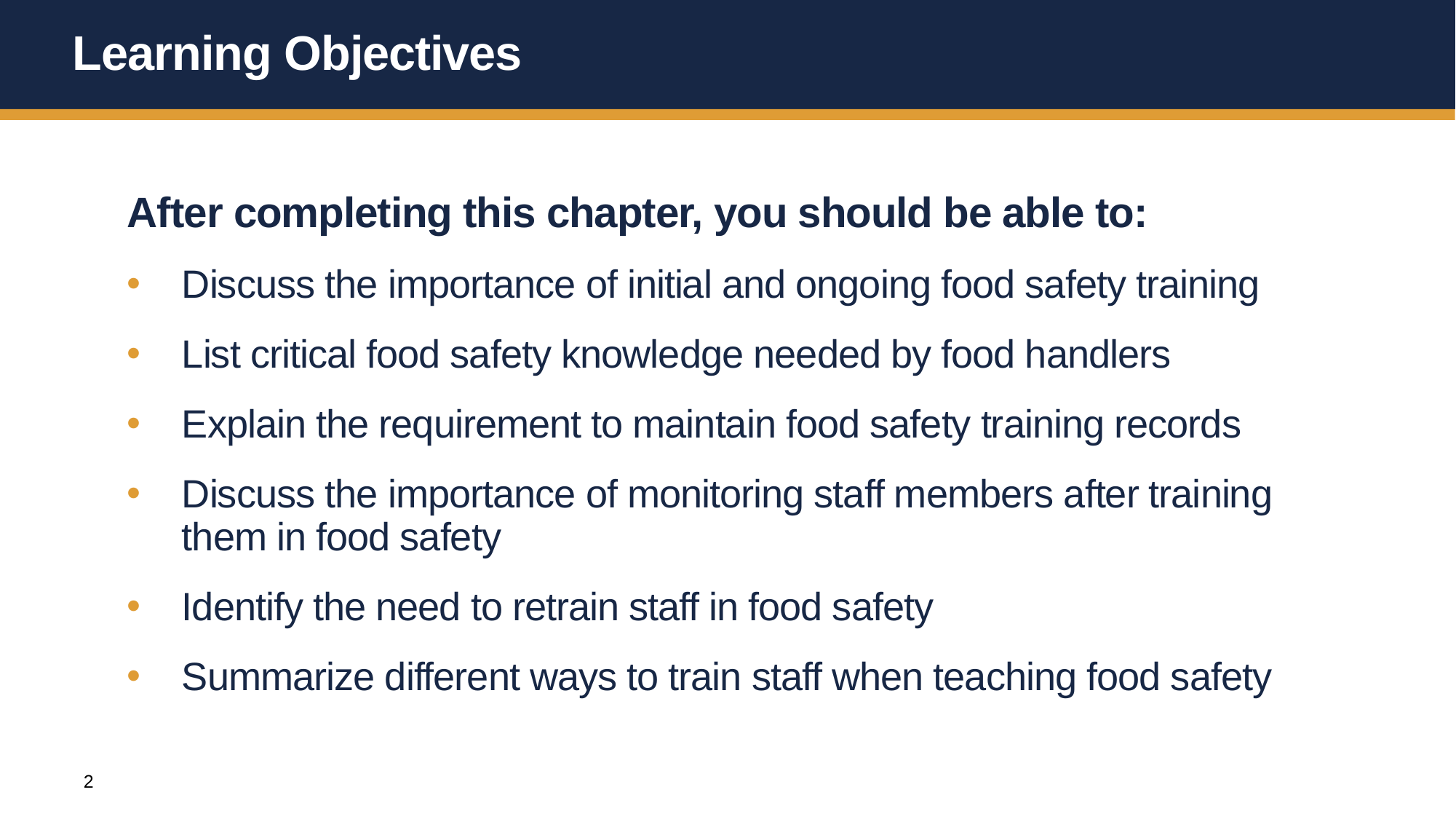

# Learning Objectives
After completing this chapter, you should be able to:
Discuss the importance of initial and ongoing food safety training
List critical food safety knowledge needed by food handlers
Explain the requirement to maintain food safety training records
Discuss the importance of monitoring staff members after training them in food safety
Identify the need to retrain staff in food safety
Summarize different ways to train staff when teaching food safety
2